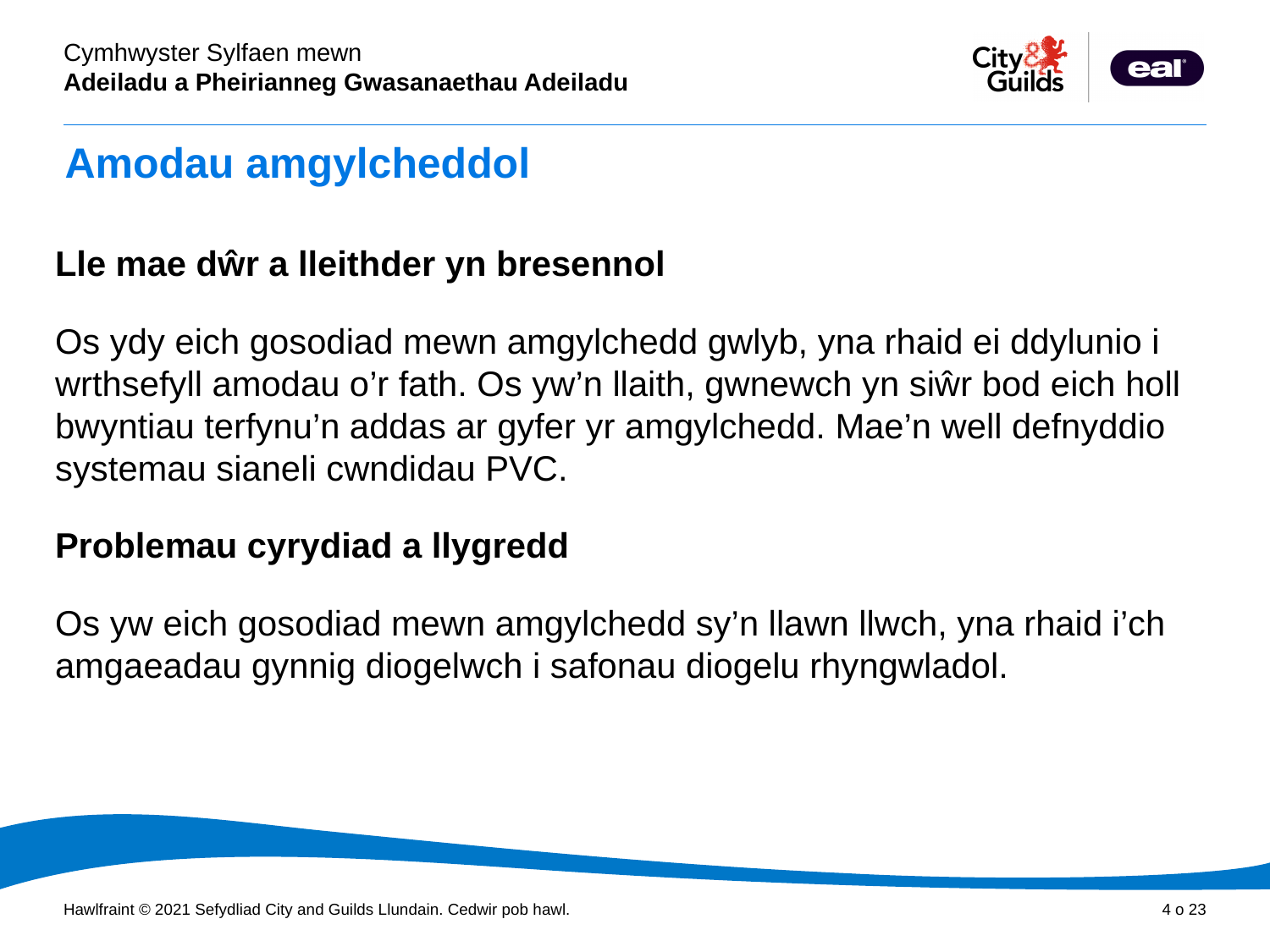

# Amodau amgylcheddol

Lle mae dŵr a lleithder yn bresennol
Os ydy eich gosodiad mewn amgylchedd gwlyb, yna rhaid ei ddylunio i wrthsefyll amodau o’r fath. Os yw’n llaith, gwnewch yn siŵr bod eich holl bwyntiau terfynu’n addas ar gyfer yr amgylchedd. Mae’n well defnyddio systemau sianeli cwndidau PVC.
Problemau cyrydiad a llygredd
Os yw eich gosodiad mewn amgylchedd sy’n llawn llwch, yna rhaid i’ch amgaeadau gynnig diogelwch i safonau diogelu rhyngwladol.